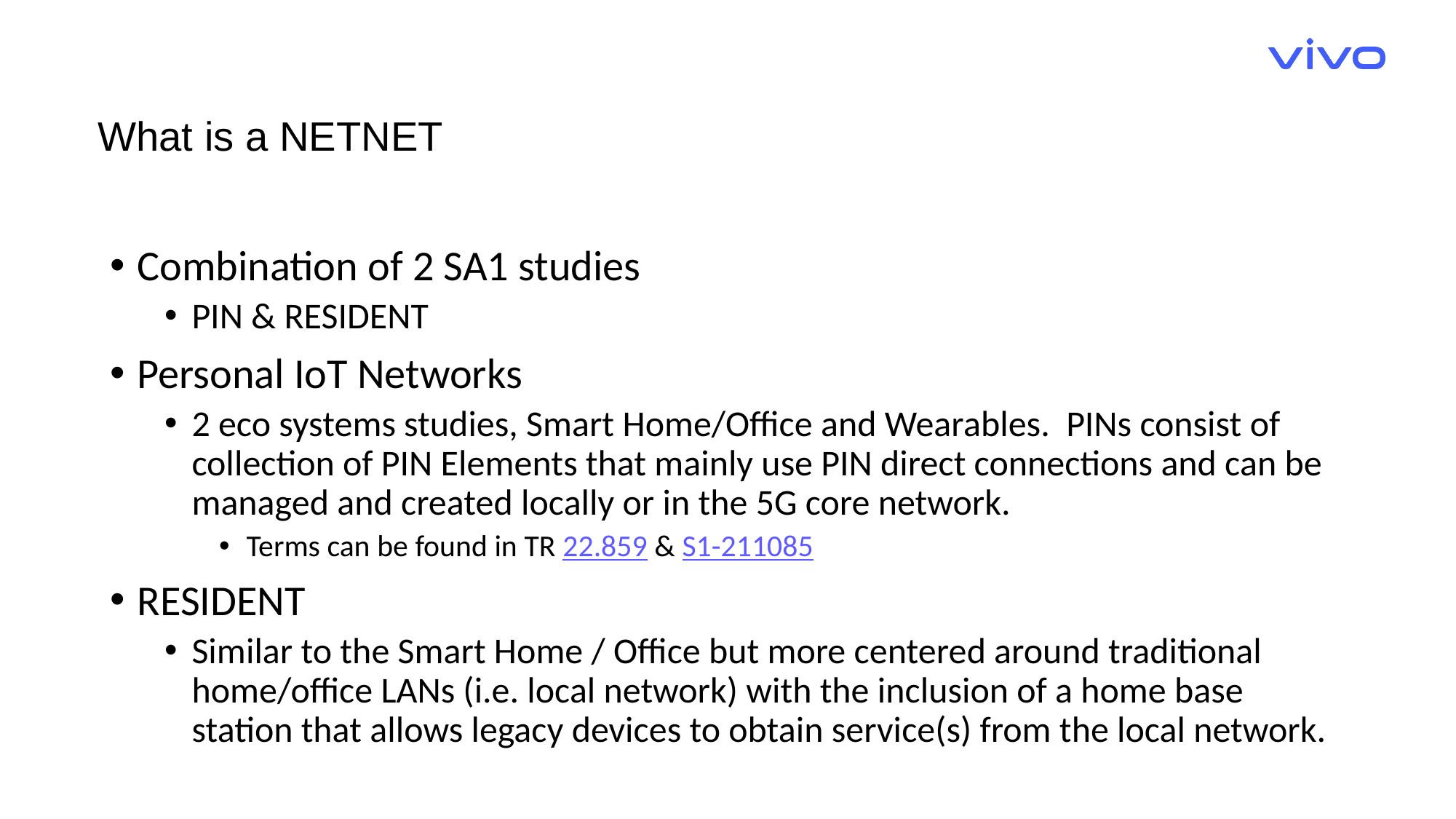

What is a NETNET
Combination of 2 SA1 studies
PIN & RESIDENT
Personal IoT Networks
2 eco systems studies, Smart Home/Office and Wearables.  PINs consist of collection of PIN Elements that mainly use PIN direct connections and can be managed and created locally or in the 5G core network.
Terms can be found in TR 22.859 & S1-211085
RESIDENT
Similar to the Smart Home / Office but more centered around traditional home/office LANs (i.e. local network) with the inclusion of a home base station that allows legacy devices to obtain service(s) from the local network.